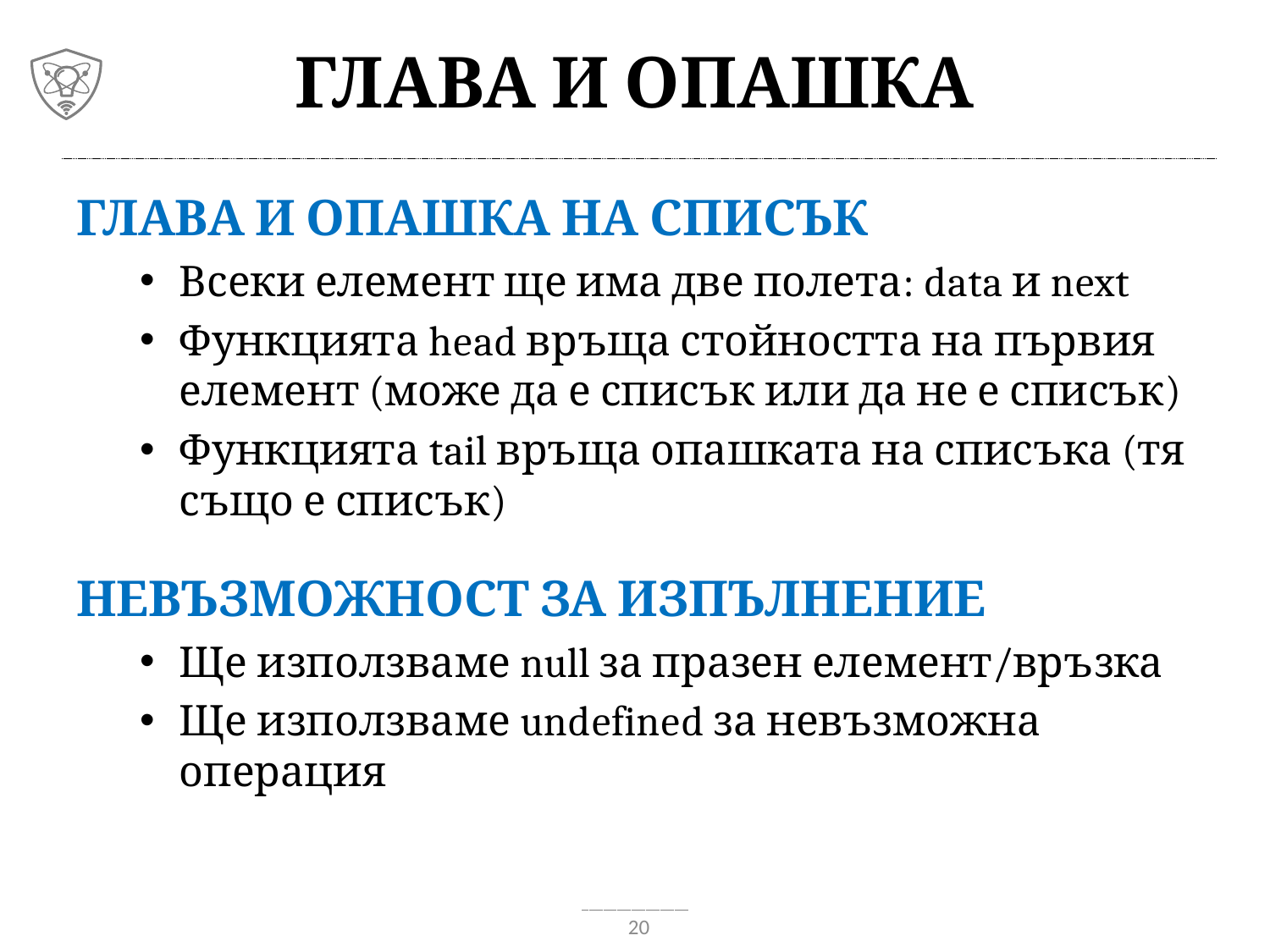

# Глава и опашка
Глава и опашка на списък
Всеки елемент ще има две полета: data и next
Функцията head връща стойността на първия елемент (може да е списък или да не е списък)
Функцията tail връща опашката на списъка (тя също е списък)
Невъзможност за изпълнение
Ще използваме null за празен елемент/връзка
Ще използваме undefined за невъзможна операция
20